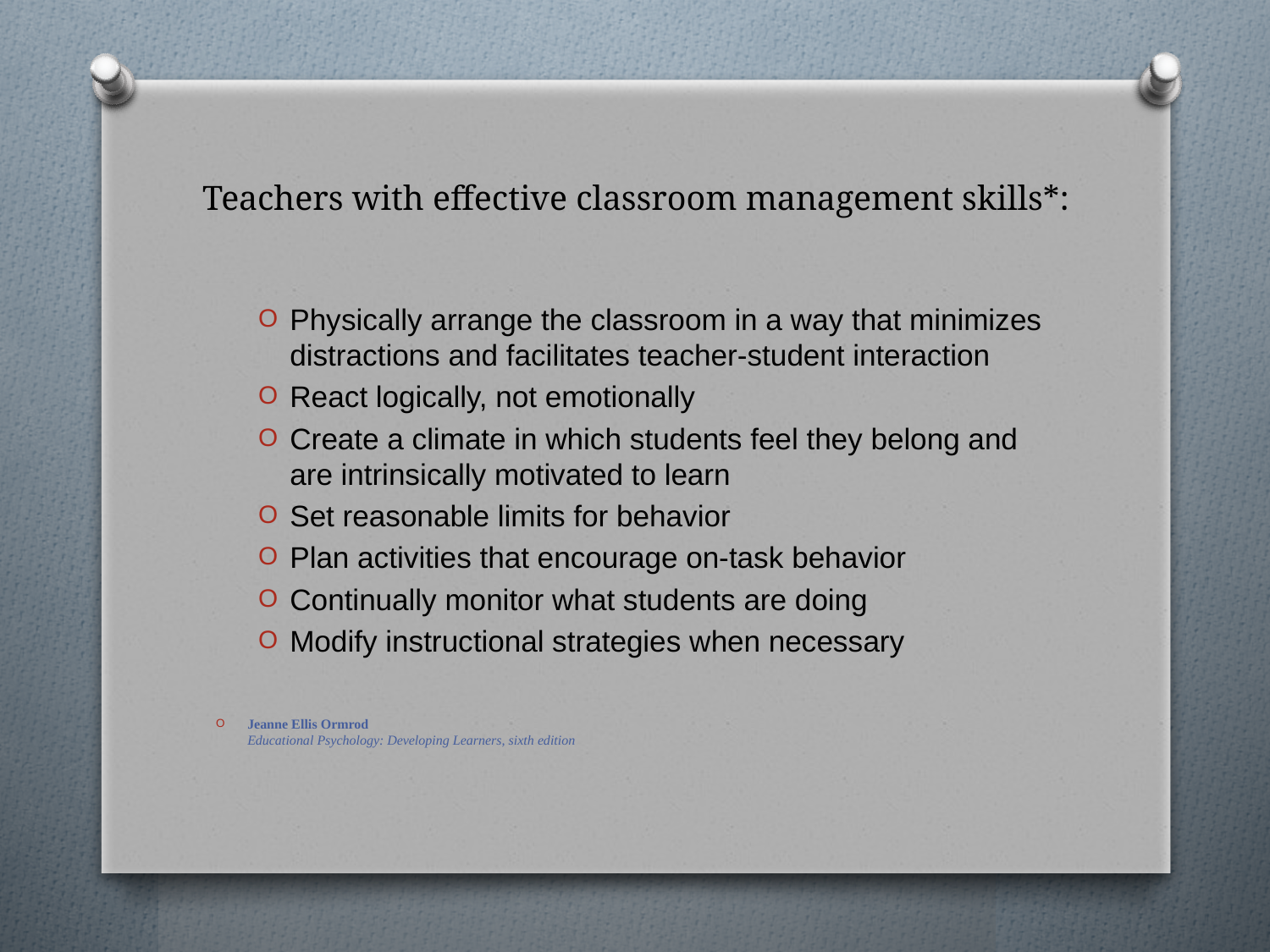

# Teachers with effective classroom management skills*:
Physically arrange the classroom in a way that minimizes distractions and facilitates teacher-student interaction
React logically, not emotionally
Create a climate in which students feel they belong and are intrinsically motivated to learn
Set reasonable limits for behavior
Plan activities that encourage on-task behavior
Continually monitor what students are doing
Modify instructional strategies when necessary

Jeanne Ellis Ormrod
Educational Psychology: Developing Learners, sixth edition